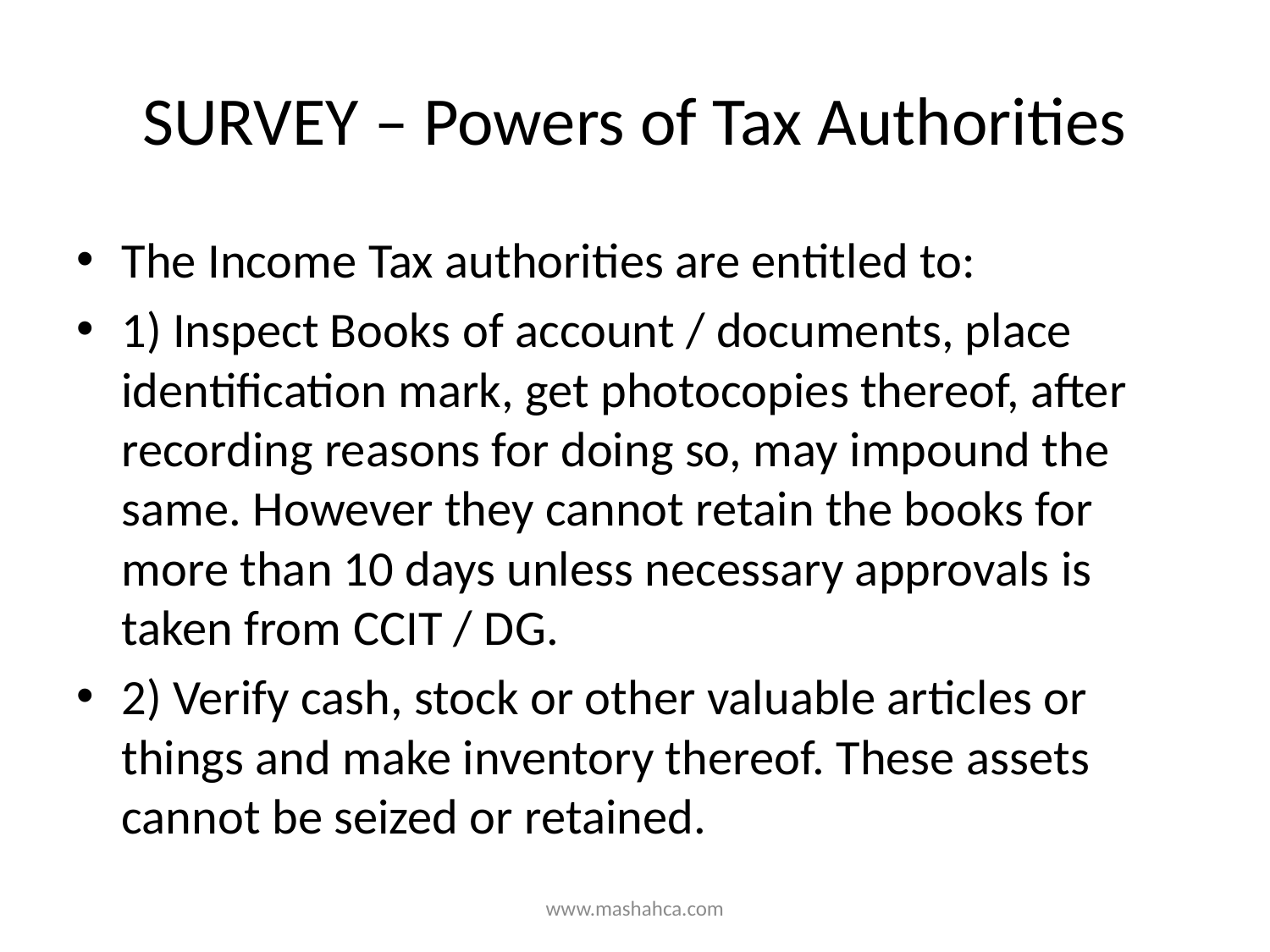

# SURVEY – Powers of Tax Authorities
The Income Tax authorities are entitled to:
1) Inspect Books of account / documents, place identification mark, get photocopies thereof, after recording reasons for doing so, may impound the same. However they cannot retain the books for more than 10 days unless necessary approvals is taken from CCIT / DG.
2) Verify cash, stock or other valuable articles or things and make inventory thereof. These assets cannot be seized or retained.
www.mashahca.com